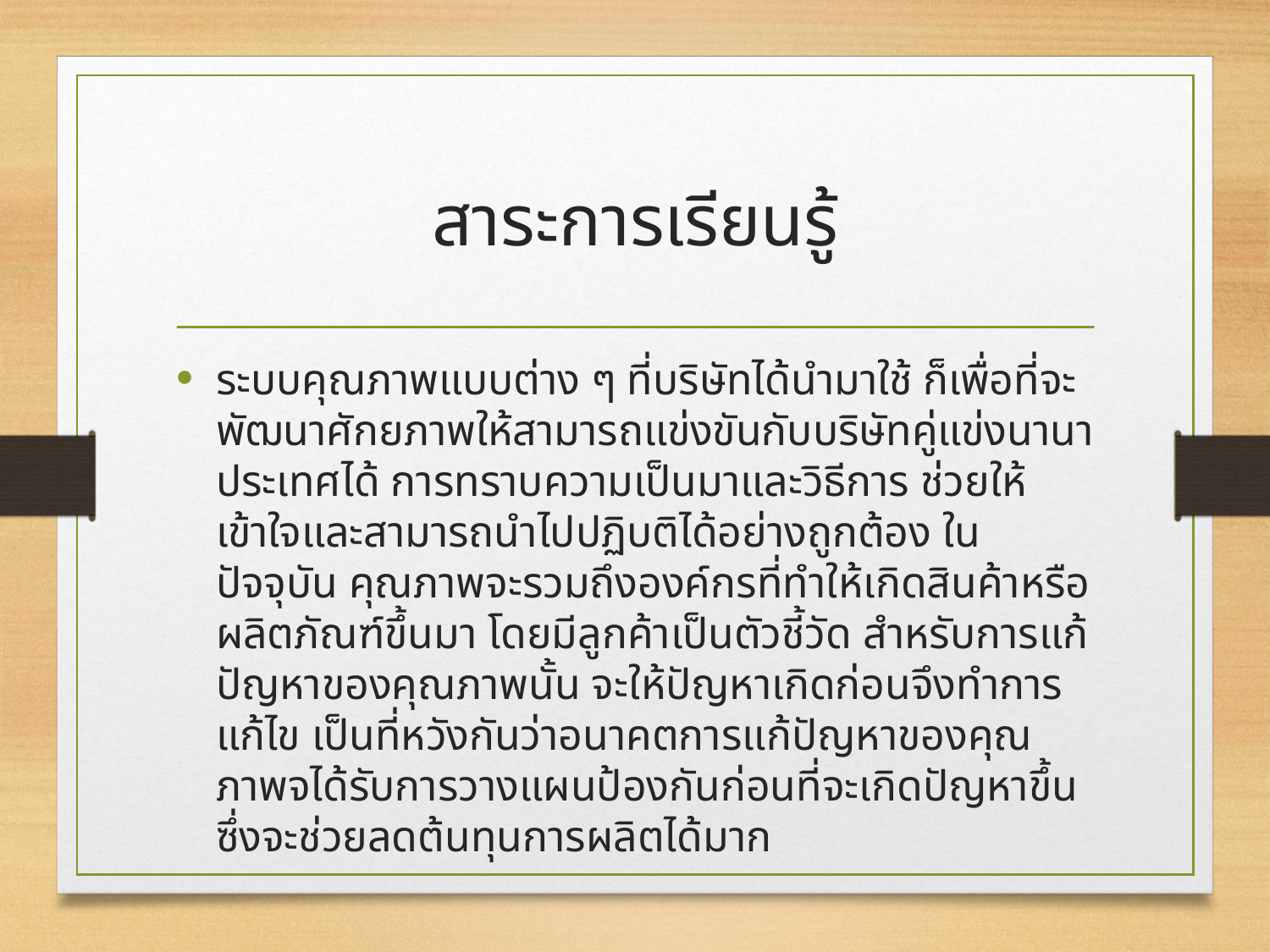

# สาระการเรียนรู้
ระบบคุณภาพแบบต่าง ๆ ที่บริษัทได้นำมาใช้ ก็เพื่อที่จะพัฒนาศักยภาพให้สามารถแข่งขันกับบริษัทคู่แข่งนานาประเทศได้ การทราบความเป็นมาและวิธีการ ช่วยให้เข้าใจและสามารถนำไปปฏิบติได้อย่างถูกต้อง ในปัจจุบัน คุณภาพจะรวมถึงองค์กรที่ทำให้เกิดสินค้าหรือผลิตภัณฑ์ขึ้นมา โดยมีลูกค้าเป็นตัวชี้วัด สำหรับการแก้ปัญหาของคุณภาพนั้น จะให้ปัญหาเกิดก่อนจึงทำการแก้ไข เป็นที่หวังกันว่าอนาคตการแก้ปัญหาของคุณภาพจได้รับการวางแผนป้องกันก่อนที่จะเกิดปัญหาขึ้น ซึ่งจะช่วยลดต้นทุนการผลิตได้มาก